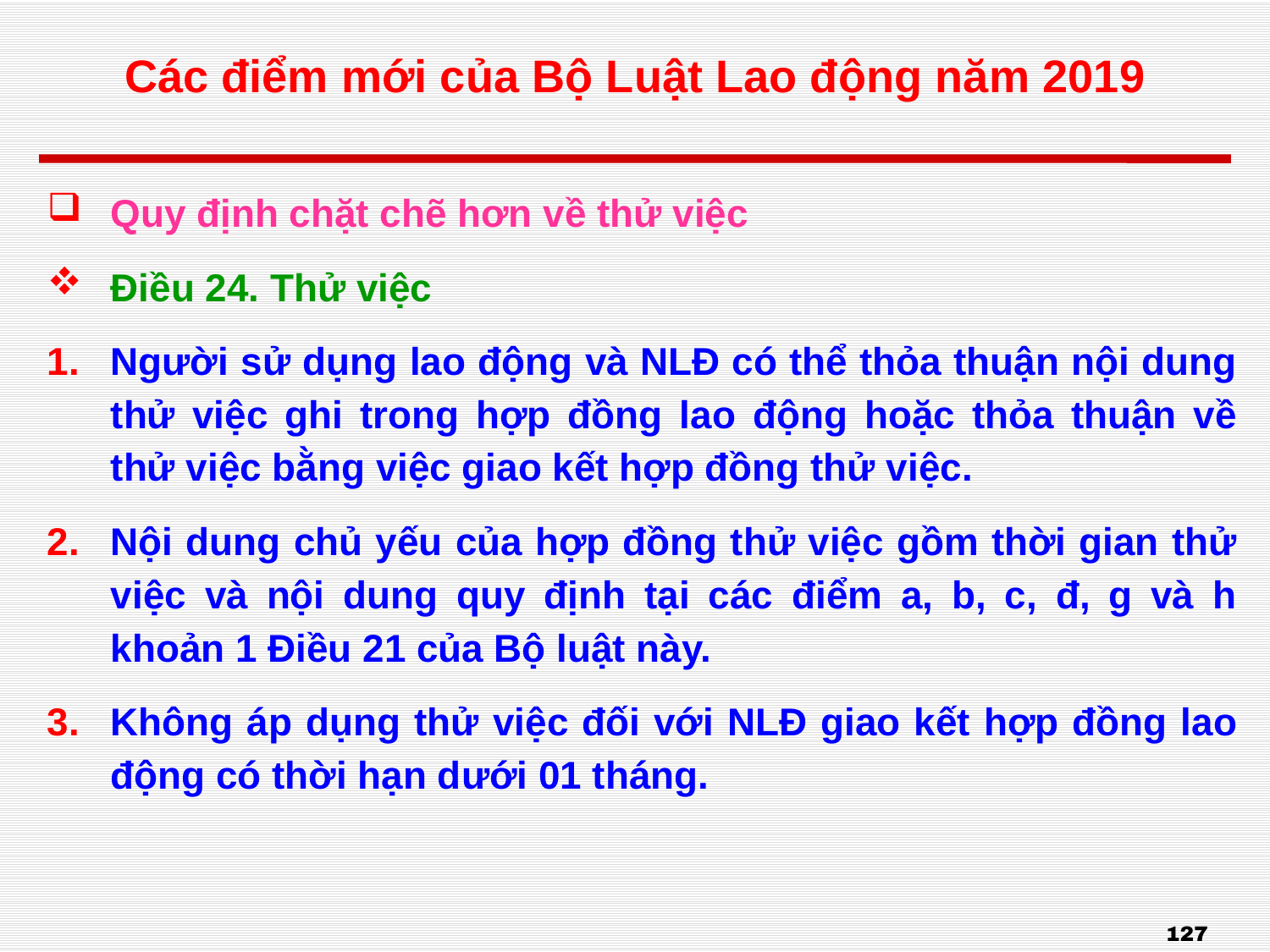

# Các điểm mới của Bộ Luật Lao động năm 2019
Quy định chặt chẽ hơn về thử việc
Điều 24. Thử việc
Người sử dụng lao động và NLĐ có thể thỏa thuận nội dung thử việc ghi trong hợp đồng lao động hoặc thỏa thuận về thử việc bằng việc giao kết hợp đồng thử việc.
Nội dung chủ yếu của hợp đồng thử việc gồm thời gian thử việc và nội dung quy định tại các điểm a, b, c, đ, g và h khoản 1 Điều 21 của Bộ luật này.
Không áp dụng thử việc đối với NLĐ giao kết hợp đồng lao động có thời hạn dưới 01 tháng.